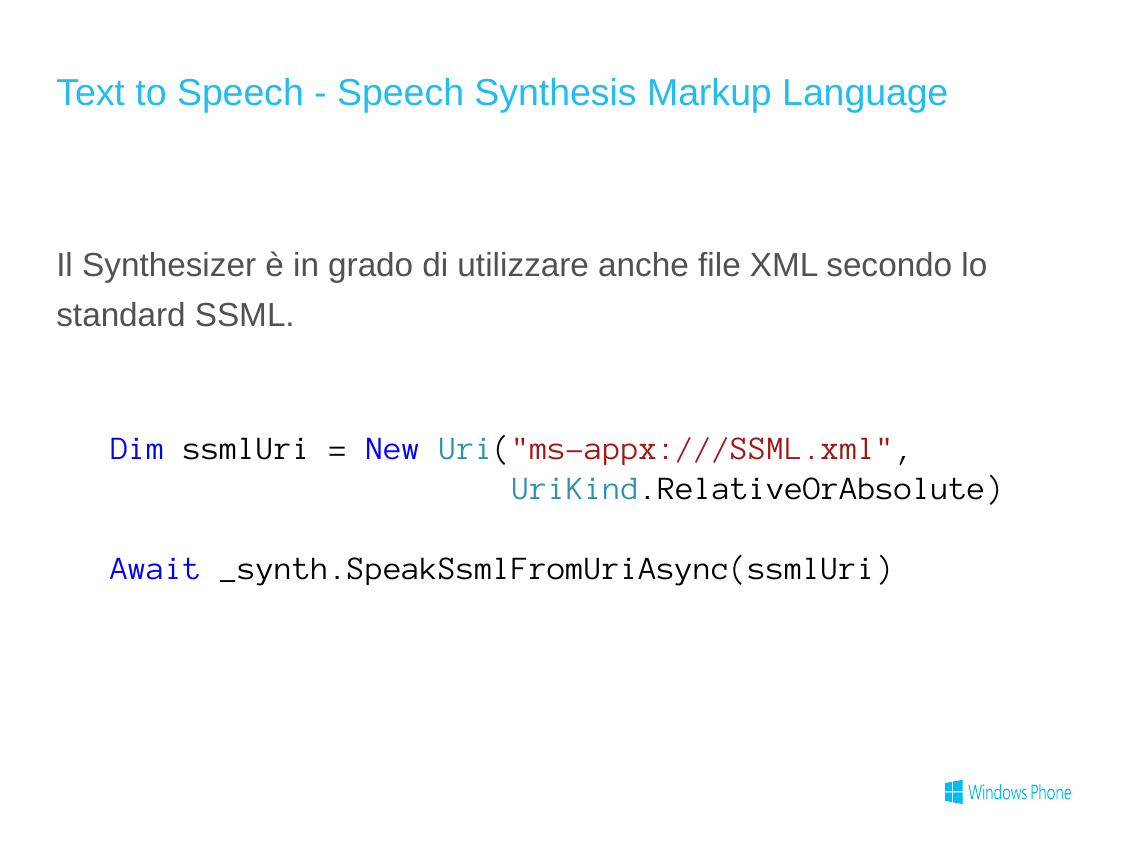

# Text to Speech - Speech Synthesis Markup Language
Il Synthesizer è in grado di utilizzare anche file XML secondo lo standard SSML.

Dim ssmlUri = New Uri("ms-appx:///SSML.xml",
                      UriKind.RelativeOrAbsolute)

Await _synth.SpeakSsmlFromUriAsync(ssmlUri)